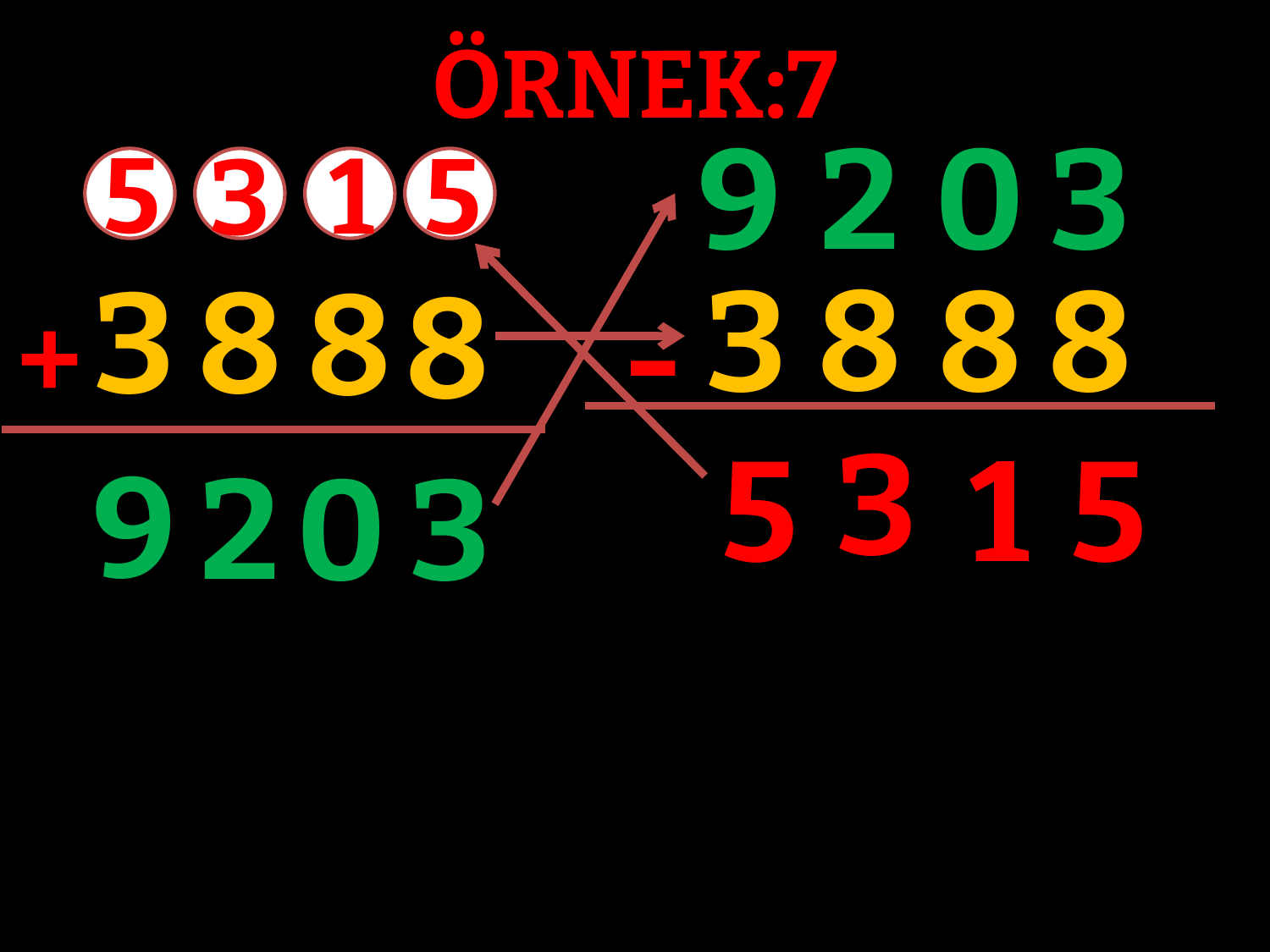

ÖRNEK:7
2
9
0
3
5
5
1
3

8
3
8
8
3
8
8
8
-
+
3
1
5
5
9
2
0
3